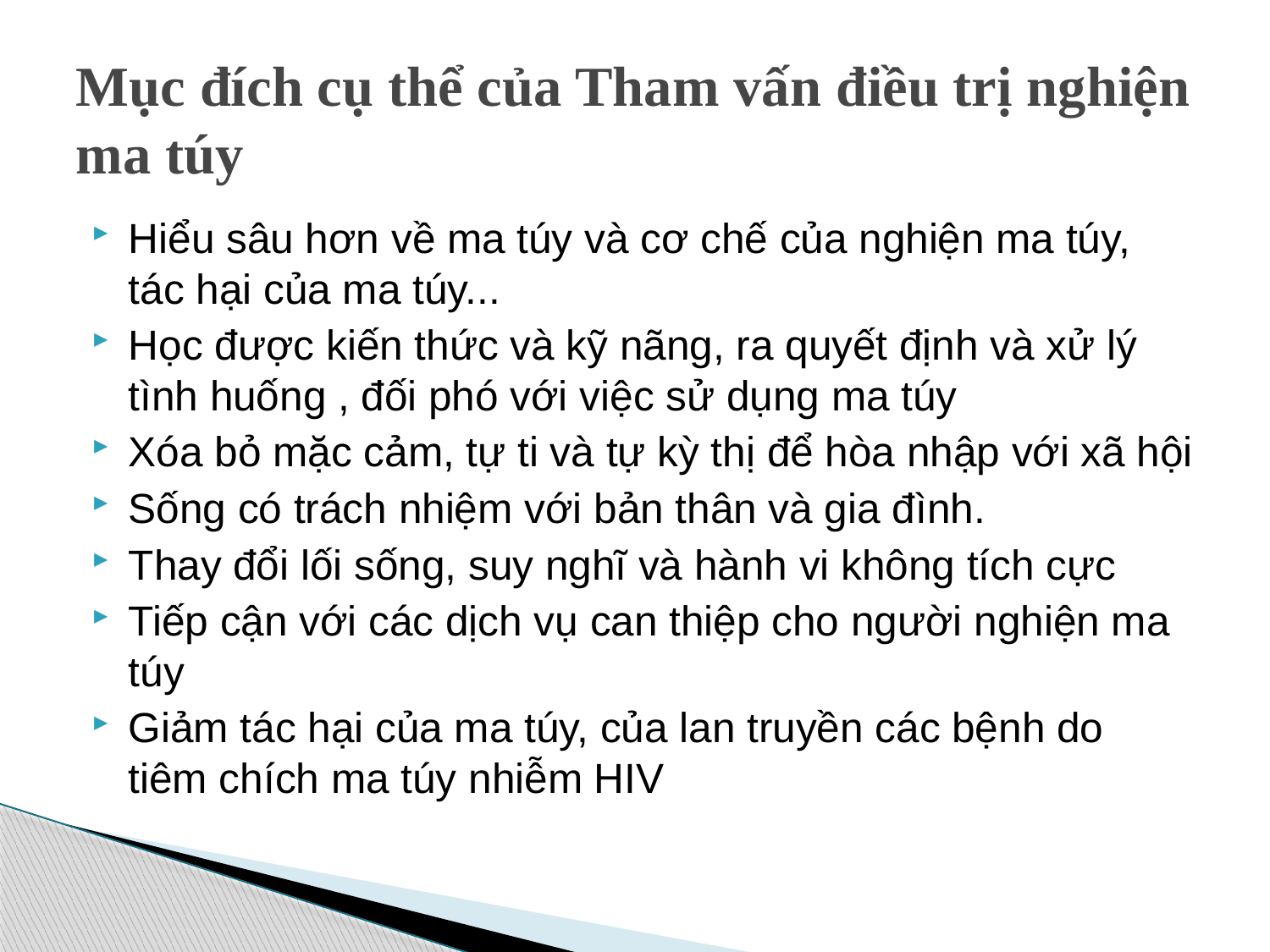

# Mục đích cụ thể của Tham vấn điều trị nghiện ma túy
Hiểu sâu hơn về ma túy và cơ chế của nghiện ma túy, tác hại của ma túy...
Học được kiến thức và kỹ nãng, ra quyết định và xử lý tình huống , đối phó với việc sử dụng ma túy
Xóa bỏ mặc cảm, tự ti và tự kỳ thị để hòa nhập với xã hội
Sống có trách nhiệm với bản thân và gia đình.
Thay đổi lối sống, suy nghĩ và hành vi không tích cực
Tiếp cận với các dịch vụ can thiệp cho người nghiện ma túy
Giảm tác hại của ma túy, của lan truyền các bệnh do tiêm chích ma túy nhiễm HIV